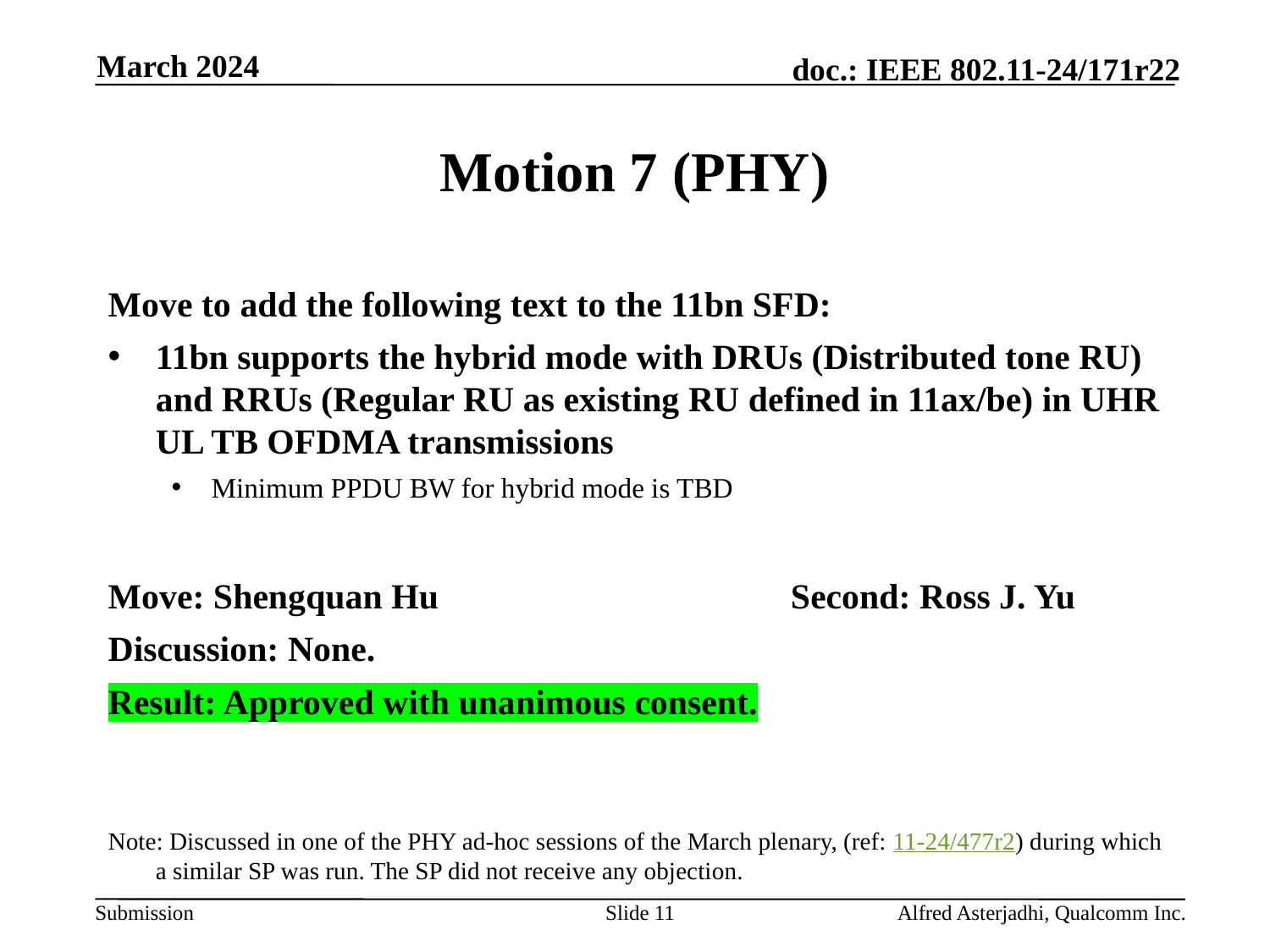

March 2024
# Motion 7 (PHY)
Move to add the following text to the 11bn SFD:
11bn supports the hybrid mode with DRUs (Distributed tone RU) and RRUs (Regular RU as existing RU defined in 11ax/be) in UHR UL TB OFDMA transmissions
Minimum PPDU BW for hybrid mode is TBD

Move: Shengquan Hu			Second: Ross J. Yu
Discussion: None.
Result: Approved with unanimous consent.

Note: Discussed in one of the PHY ad-hoc sessions of the March plenary, (ref: 11-24/477r2) during which a similar SP was run. The SP did not receive any objection.

Slide 11
Alfred Asterjadhi, Qualcomm Inc.